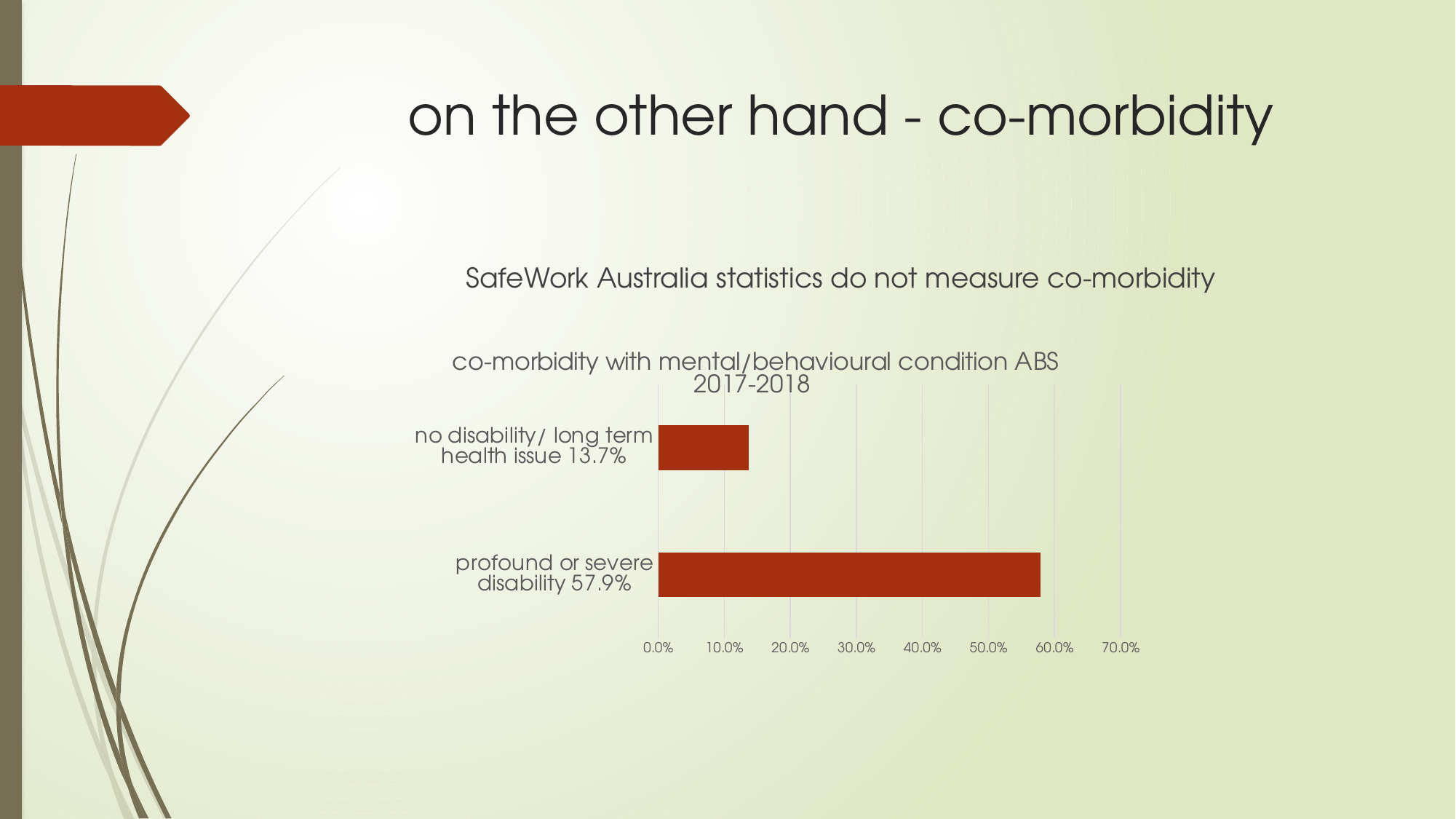

# on the other hand - co-morbidity
SafeWork Australia statistics do not measure co-morbidity

### Chart: co-morbidity with mental/behavioural condition ABS 2017-2018

| Category | percentage mental/behavioural condition  |
|---|---|
| profound or severe disability 57.9% | 0.579 |
| no disability/ long term health issue 13.7% | 0.137 |